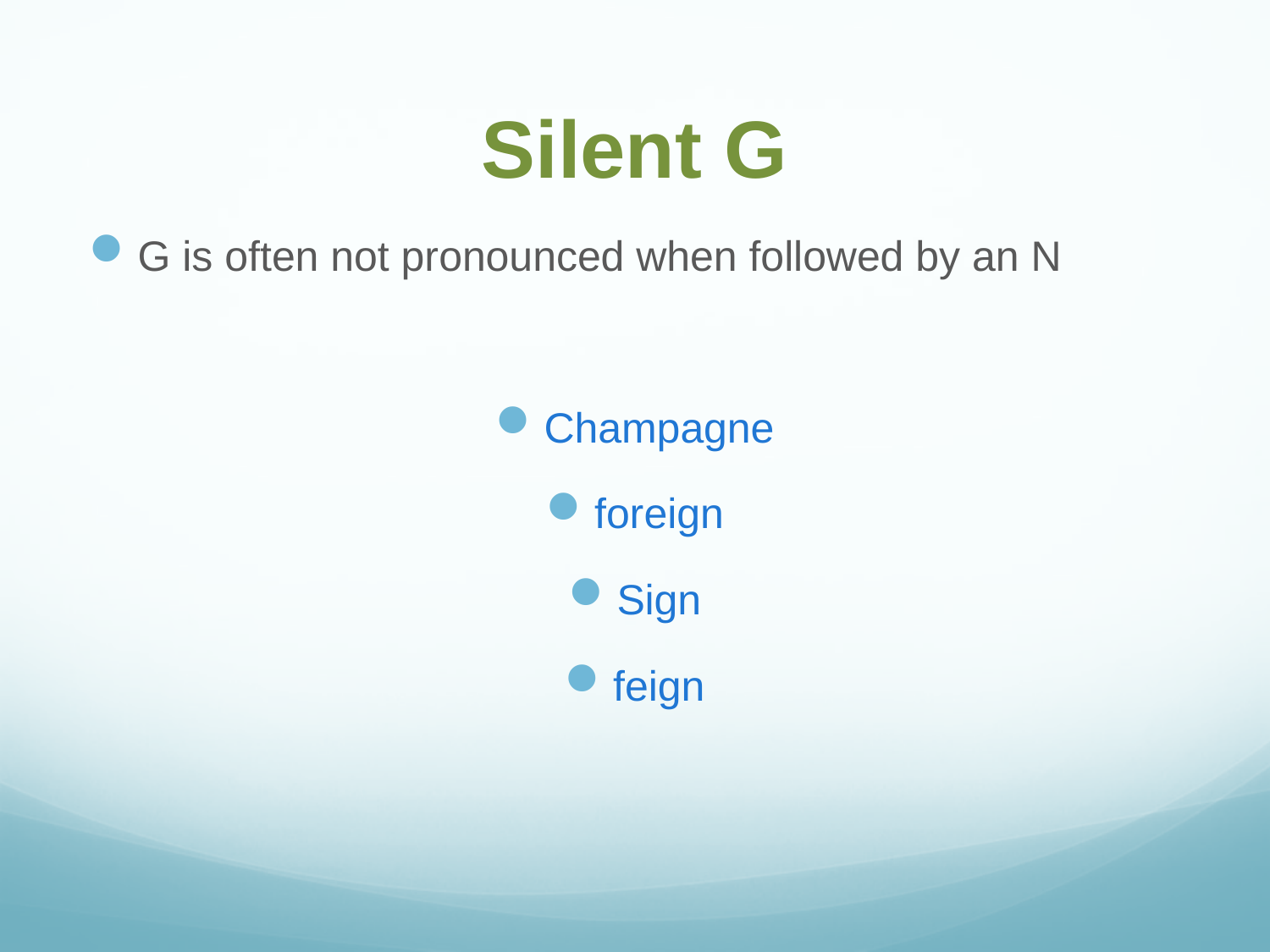

# Silent G
G is often not pronounced when followed by an N

Champagne
 foreign
Sign
 feign